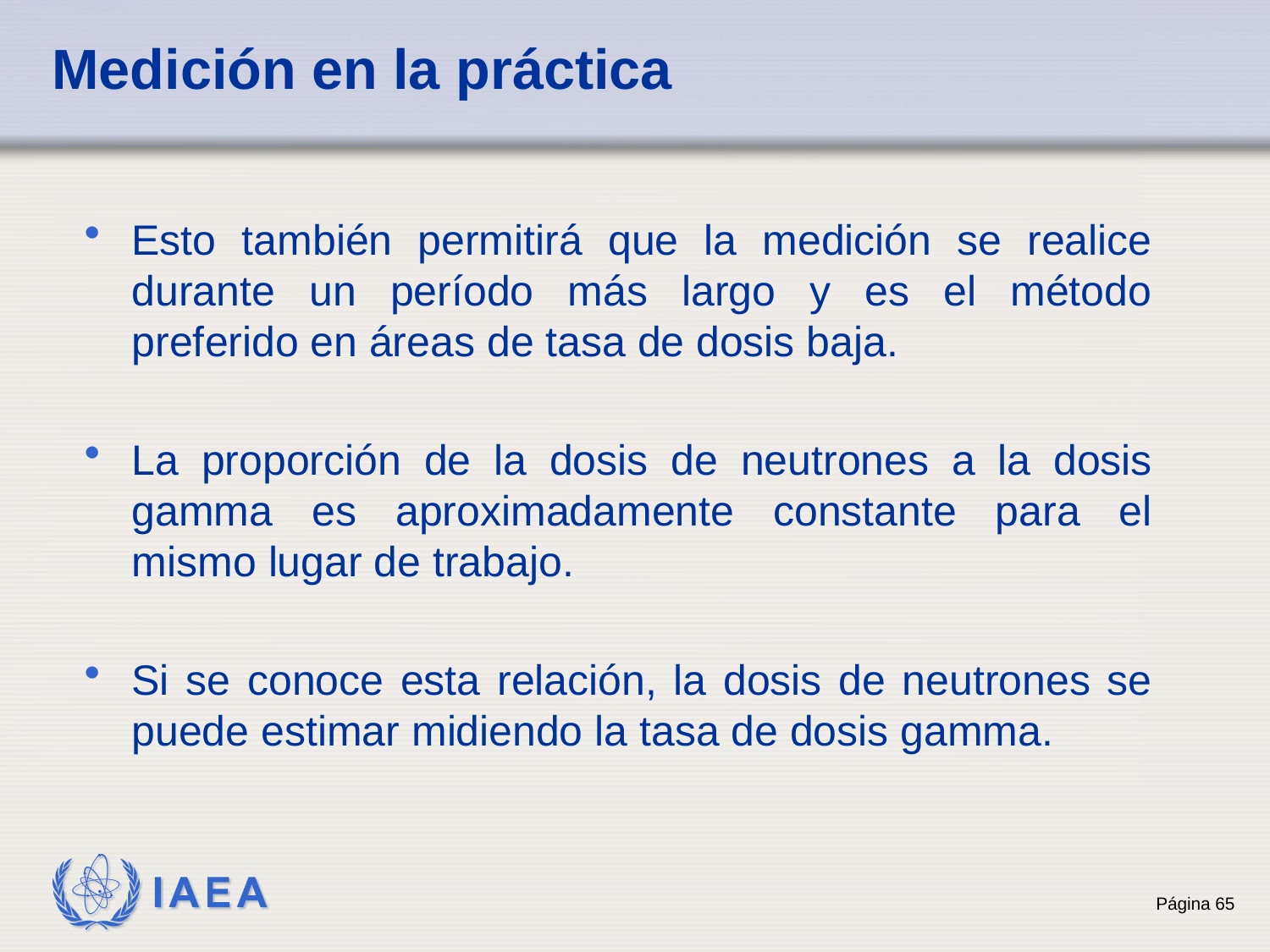

# Medición en la práctica
Esto también permitirá que la medición se realice durante un período más largo y es el método preferido en áreas de tasa de dosis baja.

La proporción de la dosis de neutrones a la dosis gamma es aproximadamente constante para el mismo lugar de trabajo.

Si se conoce esta relación, la dosis de neutrones se puede estimar midiendo la tasa de dosis gamma.
65